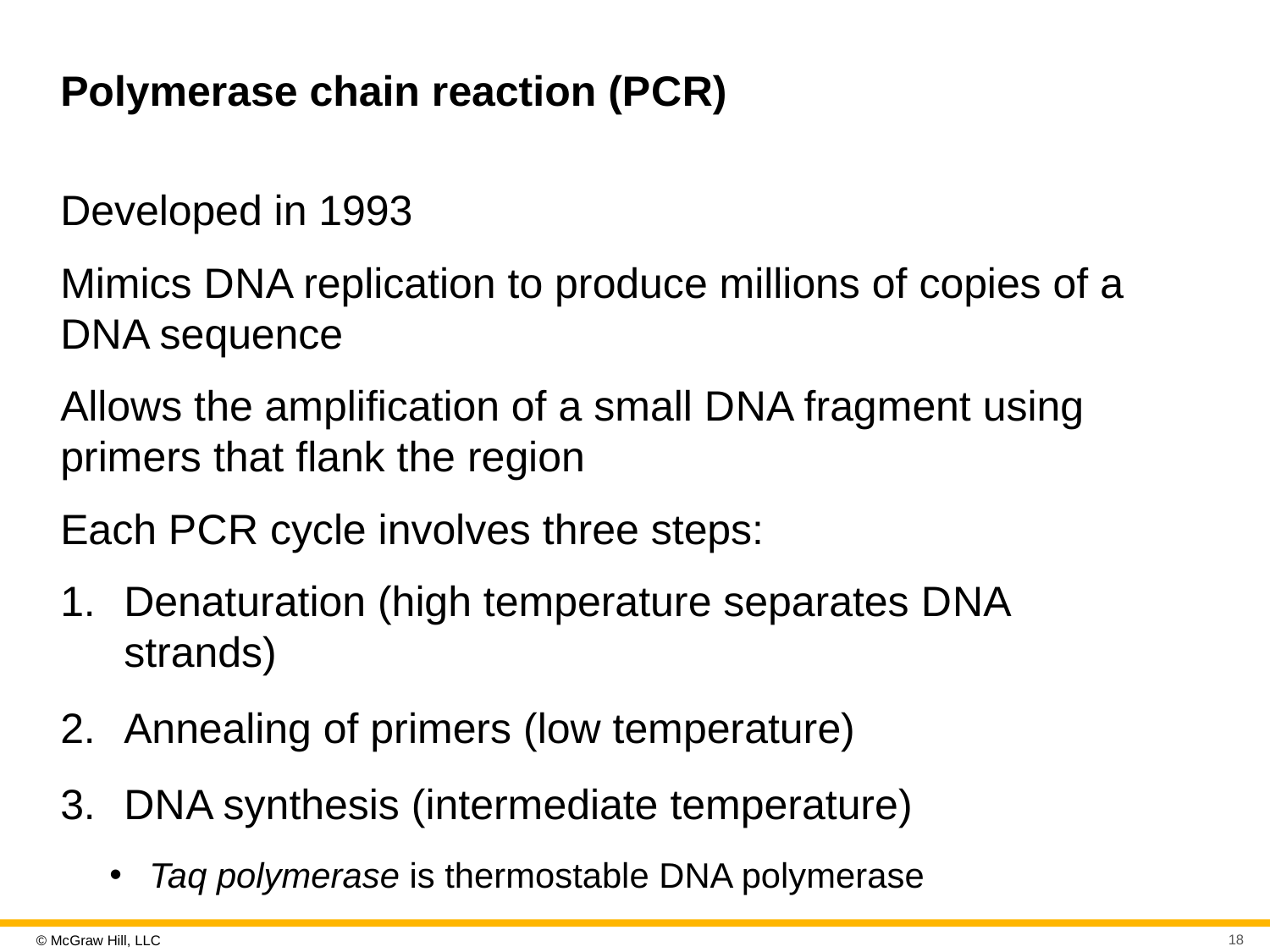

# Polymerase chain reaction (P C R)
Developed in 1993
Mimics D N A replication to produce millions of copies of a D N A sequence
Allows the amplification of a small D N A fragment using primers that flank the region
Each P C R cycle involves three steps:
Denaturation (high temperature separates D N A strands)
Annealing of primers (low temperature)
D N A synthesis (intermediate temperature)
Taq polymerase is thermostable DNA polymerase
18